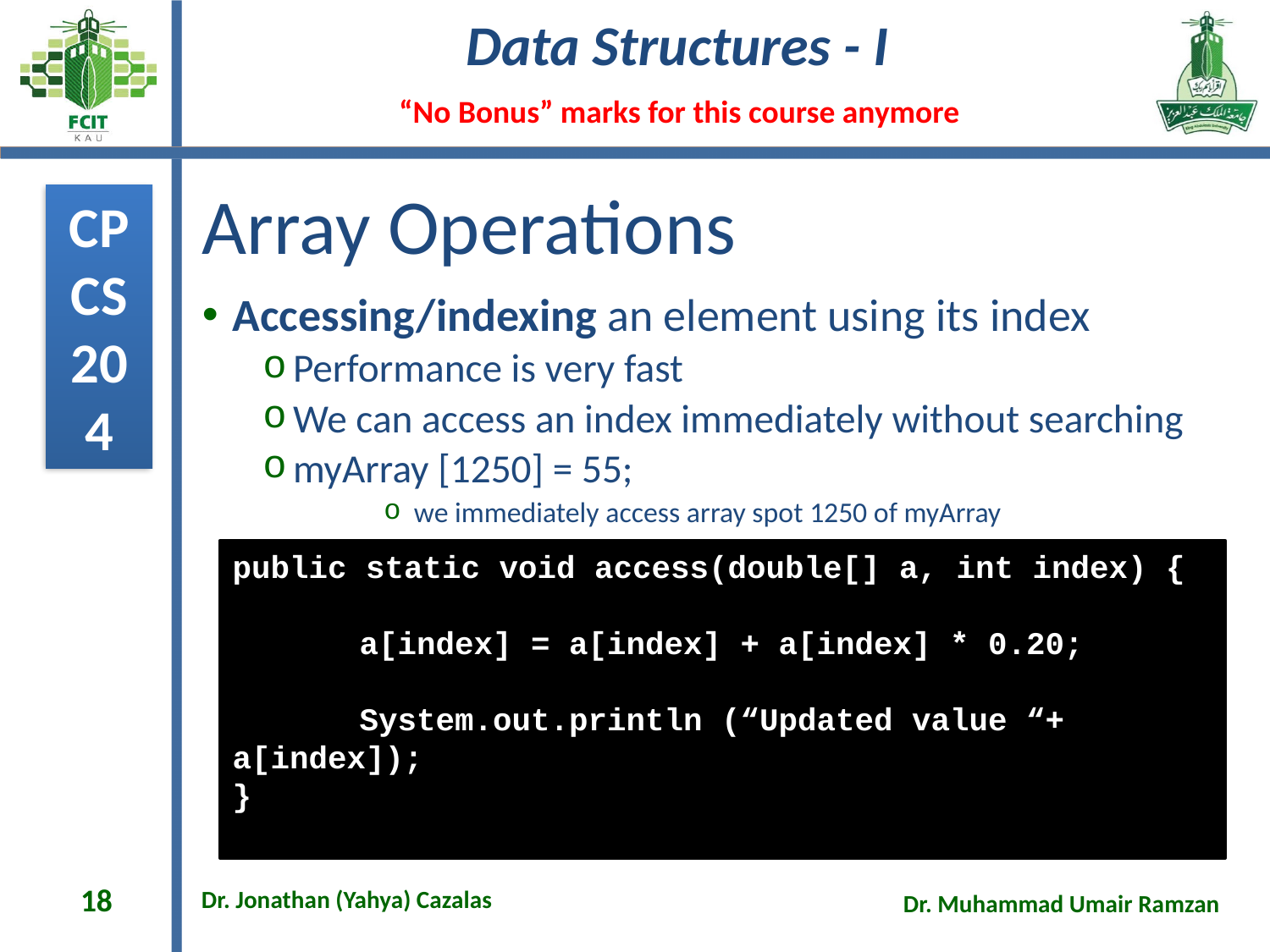

# Array Operations
Accessing/indexing an element using its index
Performance is very fast
We can access an index immediately without searching
myArray [1250] = 55;
we immediately access array spot 1250 of myArray

public static void access(double[] a, int index) {

	a[index] = a[index] + a[index] * 0.20;

	System.out.println (“Updated value “+ a[index]);
}

18